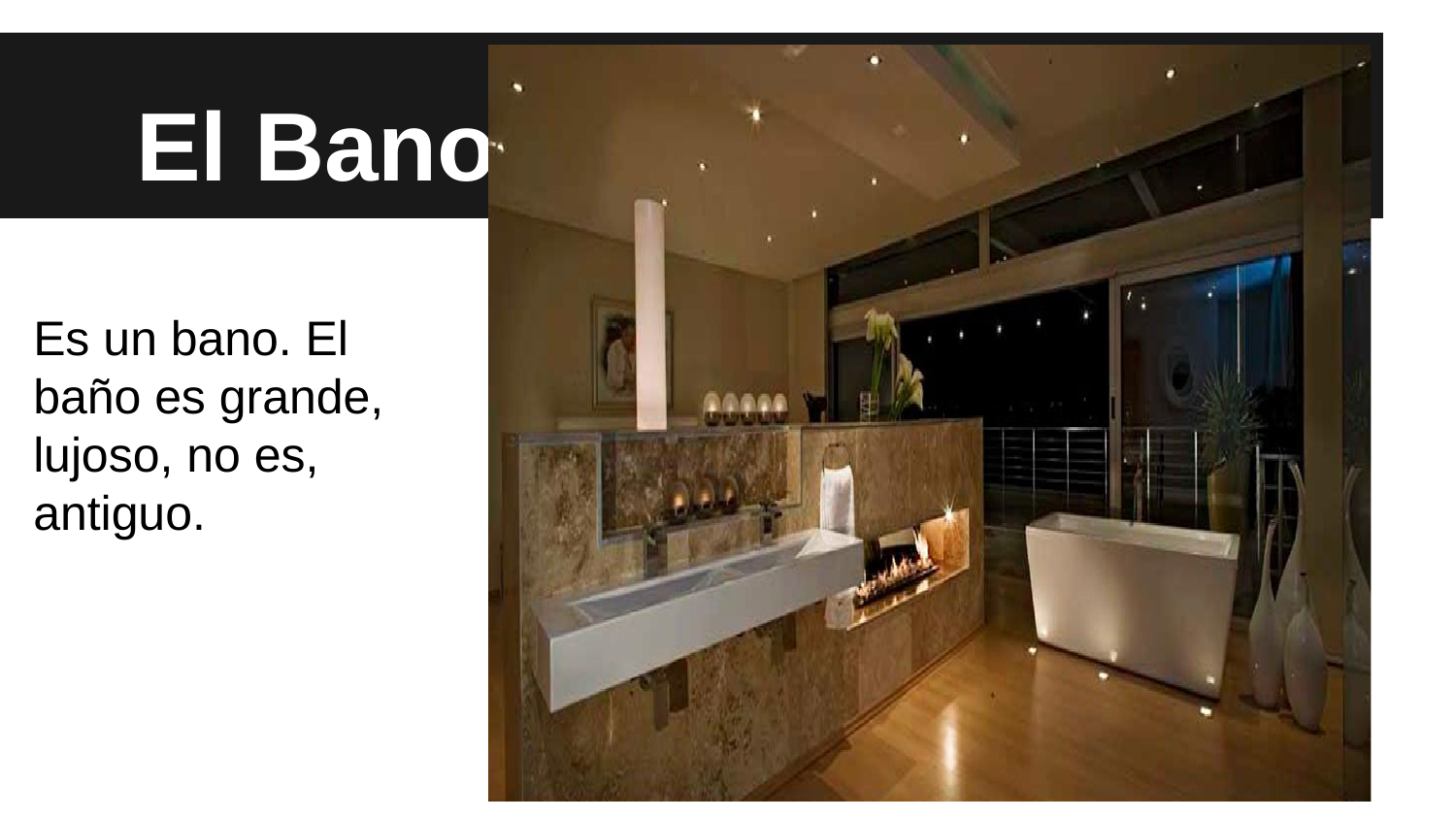

# El Bano

Es un bano. El baño es grande, lujoso, no es, antiguo.